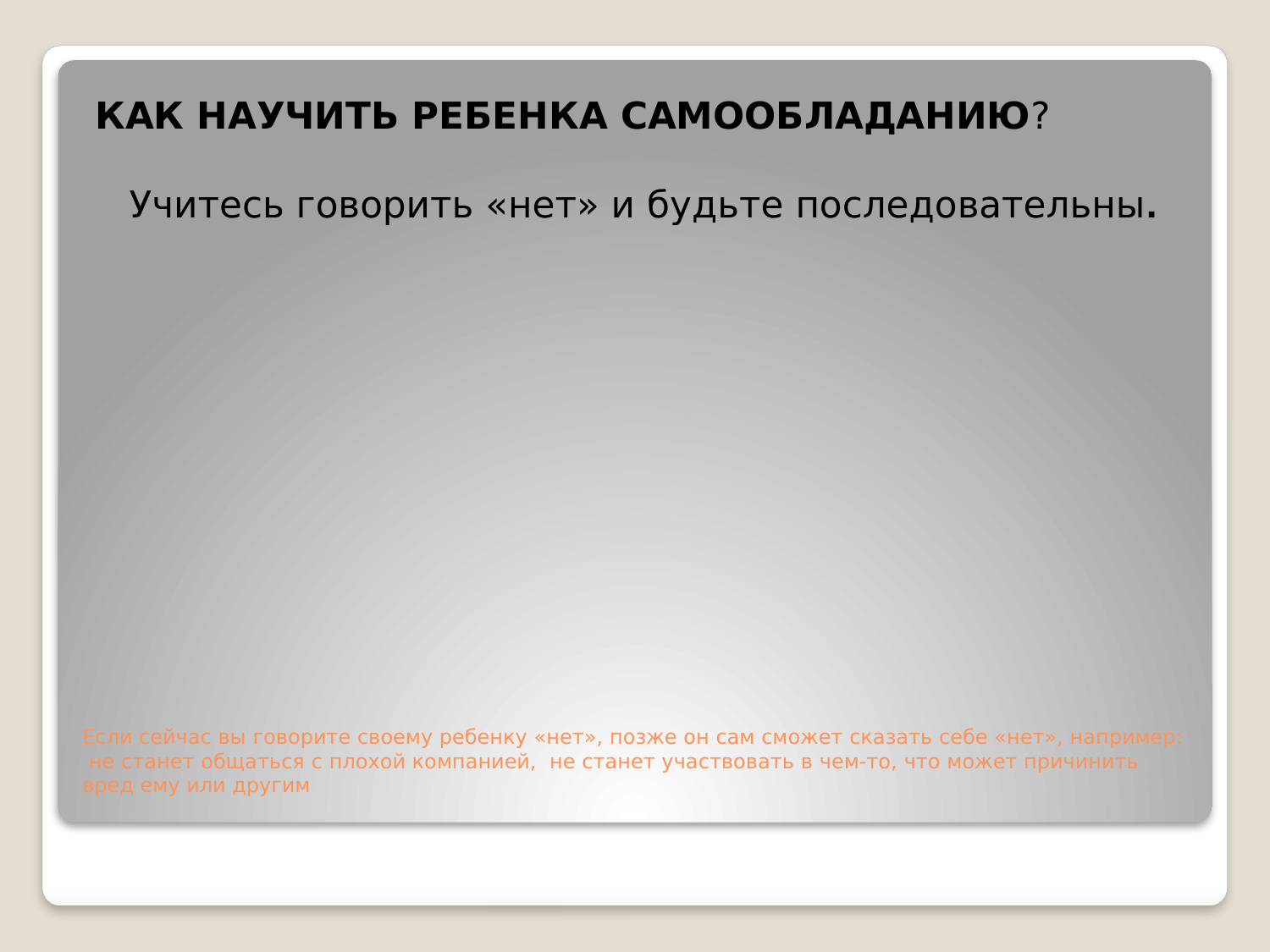

КАК НАУЧИТЬ РЕБЕНКА САМООБЛАДАНИЮ?
Учитесь говорить «нет» и будьте последовательны.
# Если сейчас вы говорите своему ребенку «нет», позже он сам сможет сказать себе «нет», например: не станет общаться с плохой компанией,  не станет участвовать в чем-то, что может причинить вред ему или другим